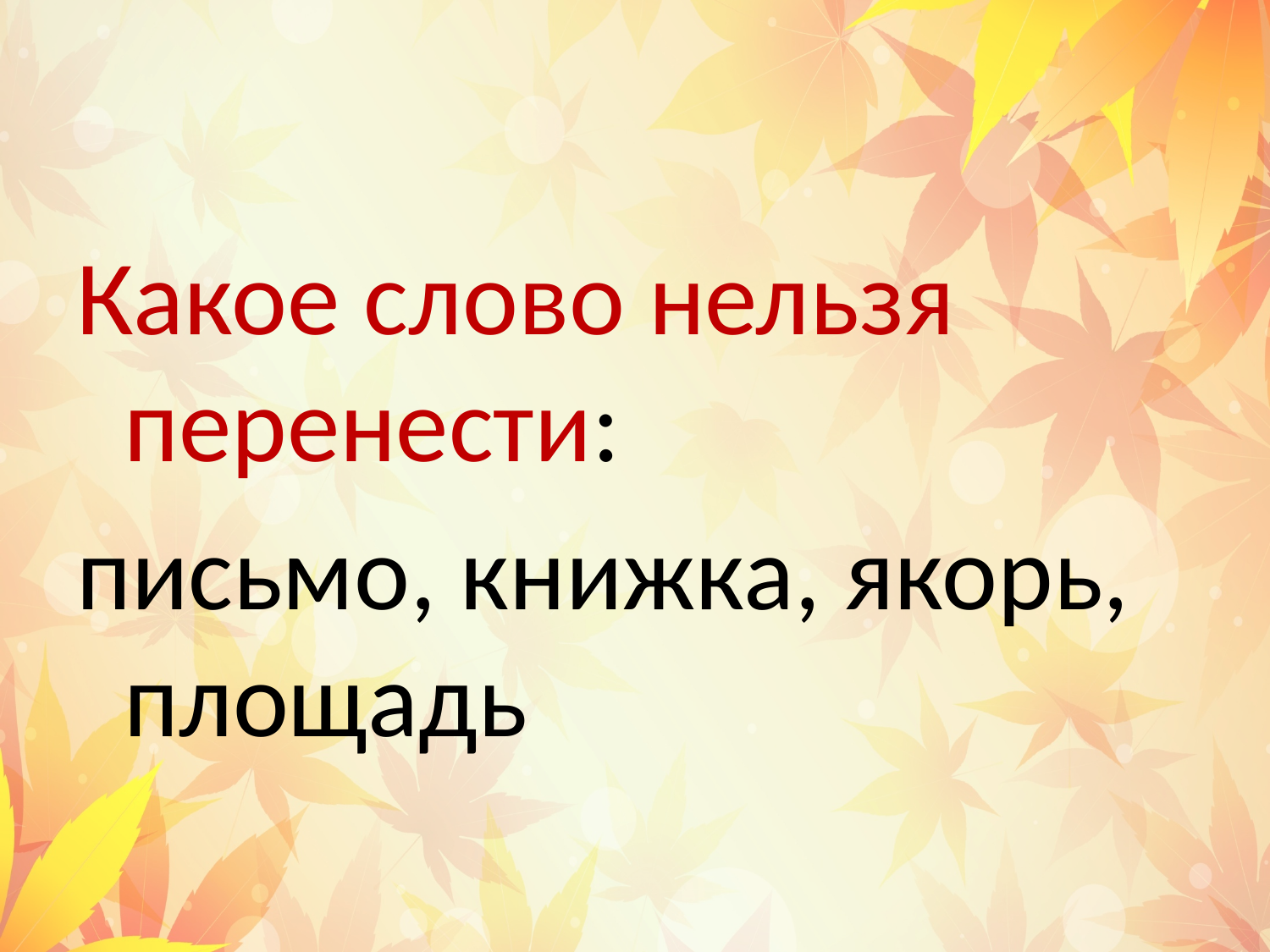

#
Какое слово нельзя перенести:
письмо, книжка, якорь, площадь